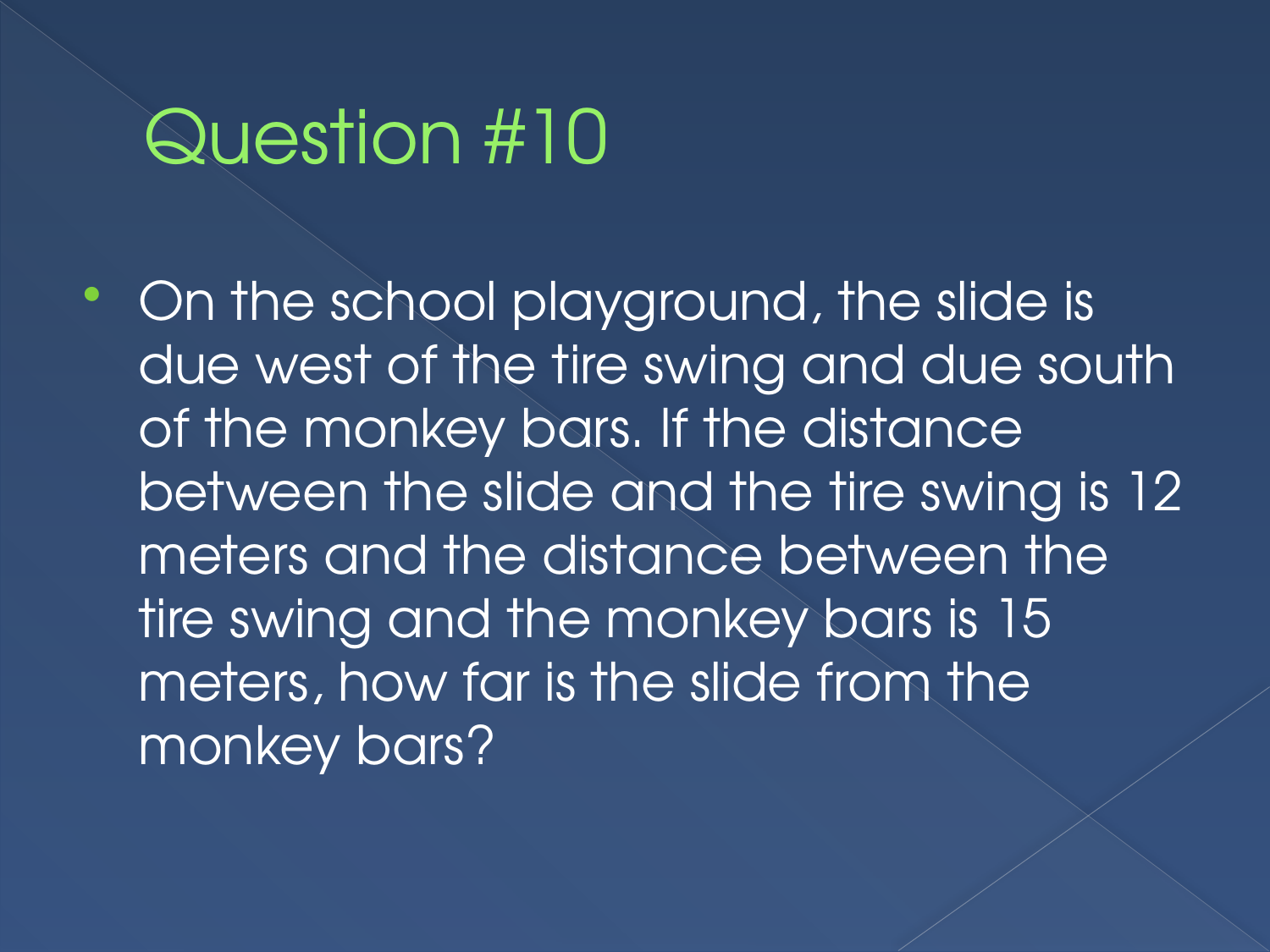

# Question #10
On the school playground, the slide is due west of the tire swing and due south of the monkey bars. If the distance between the slide and the tire swing is 12 meters and the distance between the tire swing and the monkey bars is 15 meters, how far is the slide from the monkey bars?